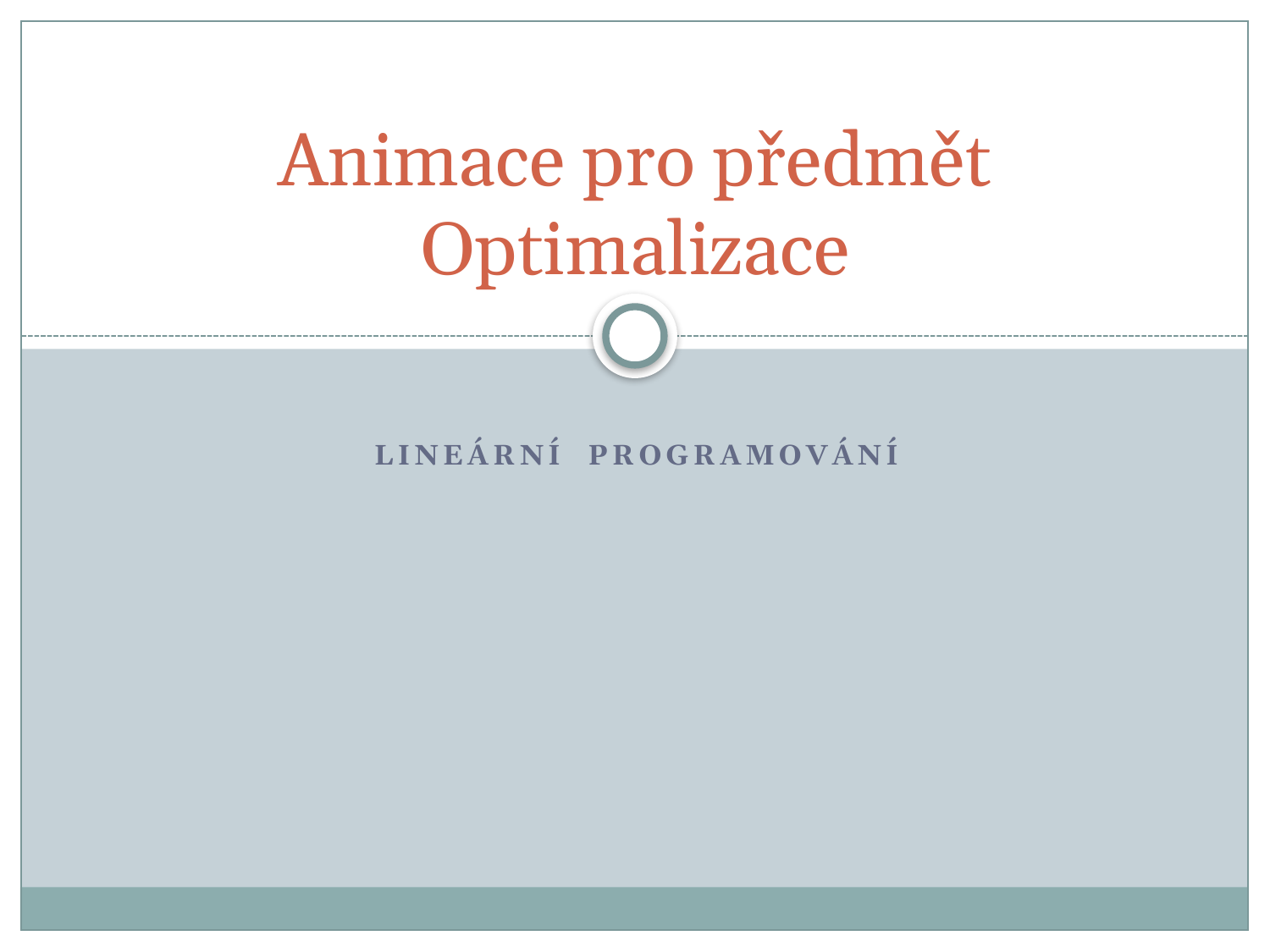

# Animace pro předmět Optimalizace
LINEÁRNÍ  PROGRAMOVÁNÍ